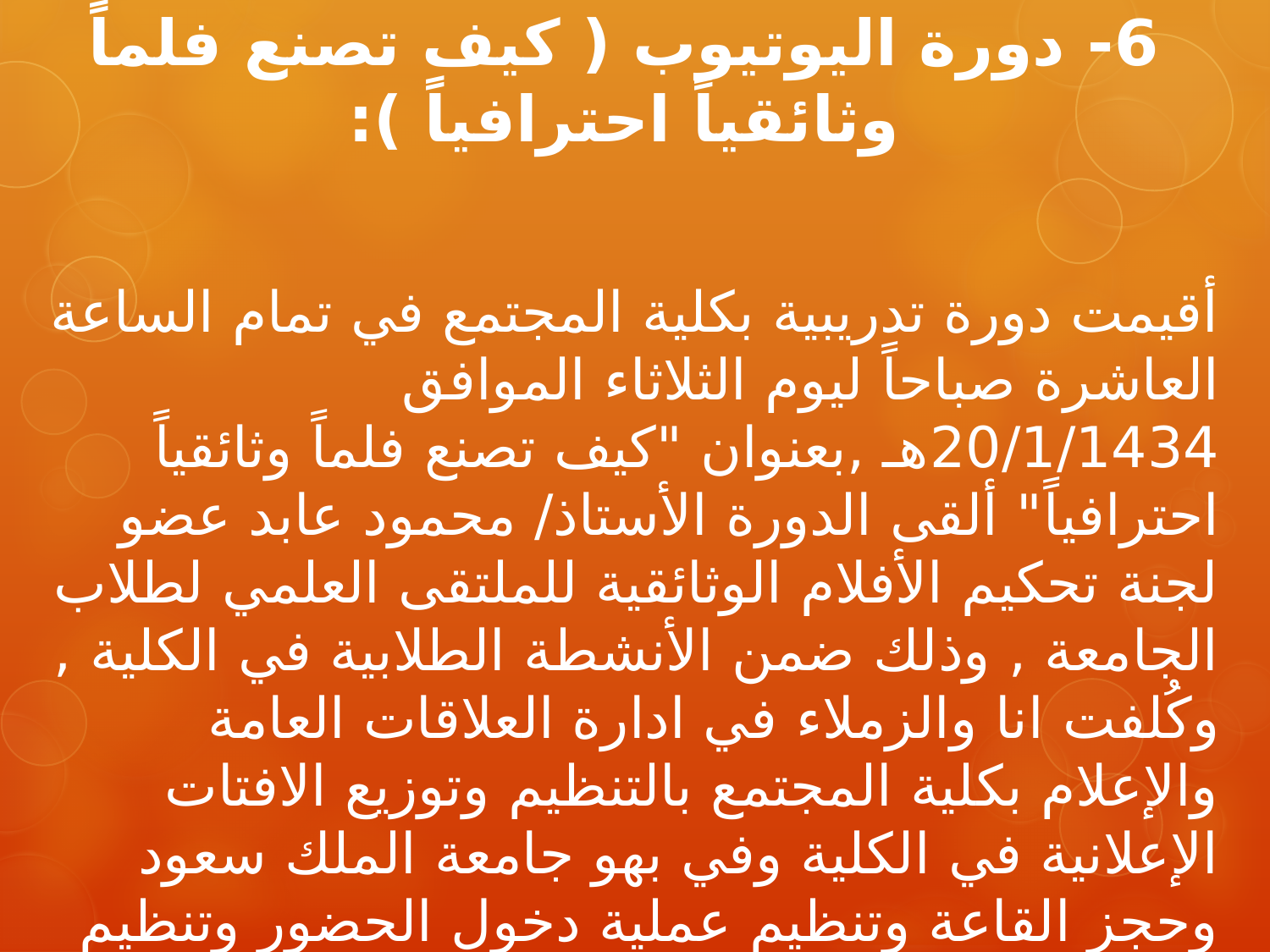

6- دورة اليوتيوب ( كيف تصنع فلماً وثائقياً احترافياً ):

أقيمت دورة تدريبية بكلية المجتمع في تمام الساعة العاشرة صباحاً ليوم الثلاثاء الموافق 20/1/1434هـ ,بعنوان "كيف تصنع فلماً وثائقياً احترافياً" ألقى الدورة الأستاذ/ محمود عابد عضو لجنة تحكيم الأفلام الوثائقية للملتقى العلمي لطلاب الجامعة , وذلك ضمن الأنشطة الطلابية في الكلية , وكُلفت انا والزملاء في ادارة العلاقات العامة والإعلام بكلية المجتمع بالتنظيم وتوزيع الافتات الإعلانية في الكلية وفي بهو جامعة الملك سعود وحجز القاعة وتنظيم عملية دخول الحضور وتنظيم عملية طرح الأسئلة من الحضور.